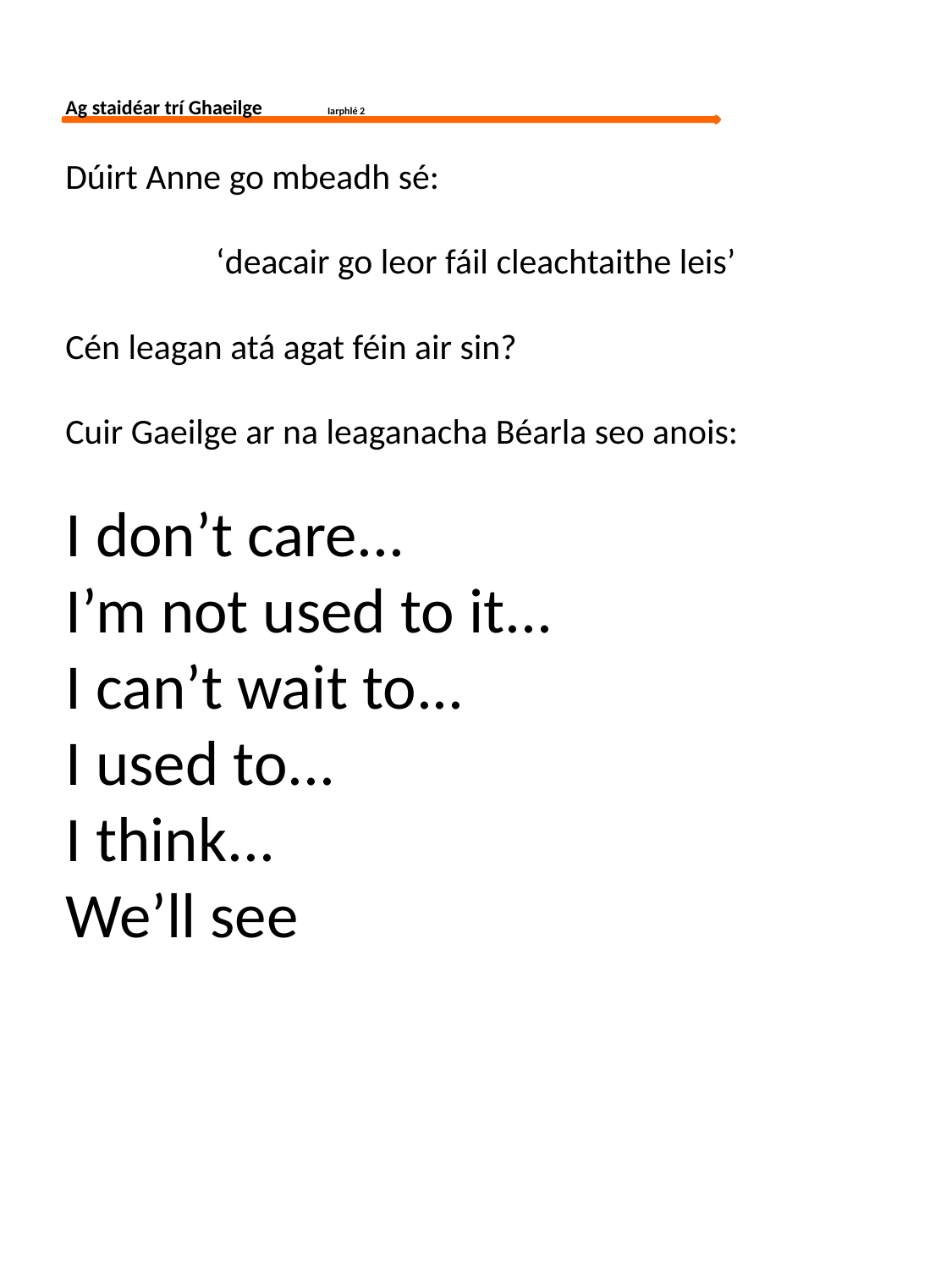

Ag staidéar trí Ghaeilge              Iarphlé 2

Dúirt Anne go mbeadh sé:

‘deacair go leor fáil cleachtaithe leis’

Cén leagan atá agat féin air sin?

Cuir Gaeilge ar na leaganacha Béarla seo anois:

I don’t care...
I’m not used to it...
I can’t wait to...
I used to...
I think...
We’ll see